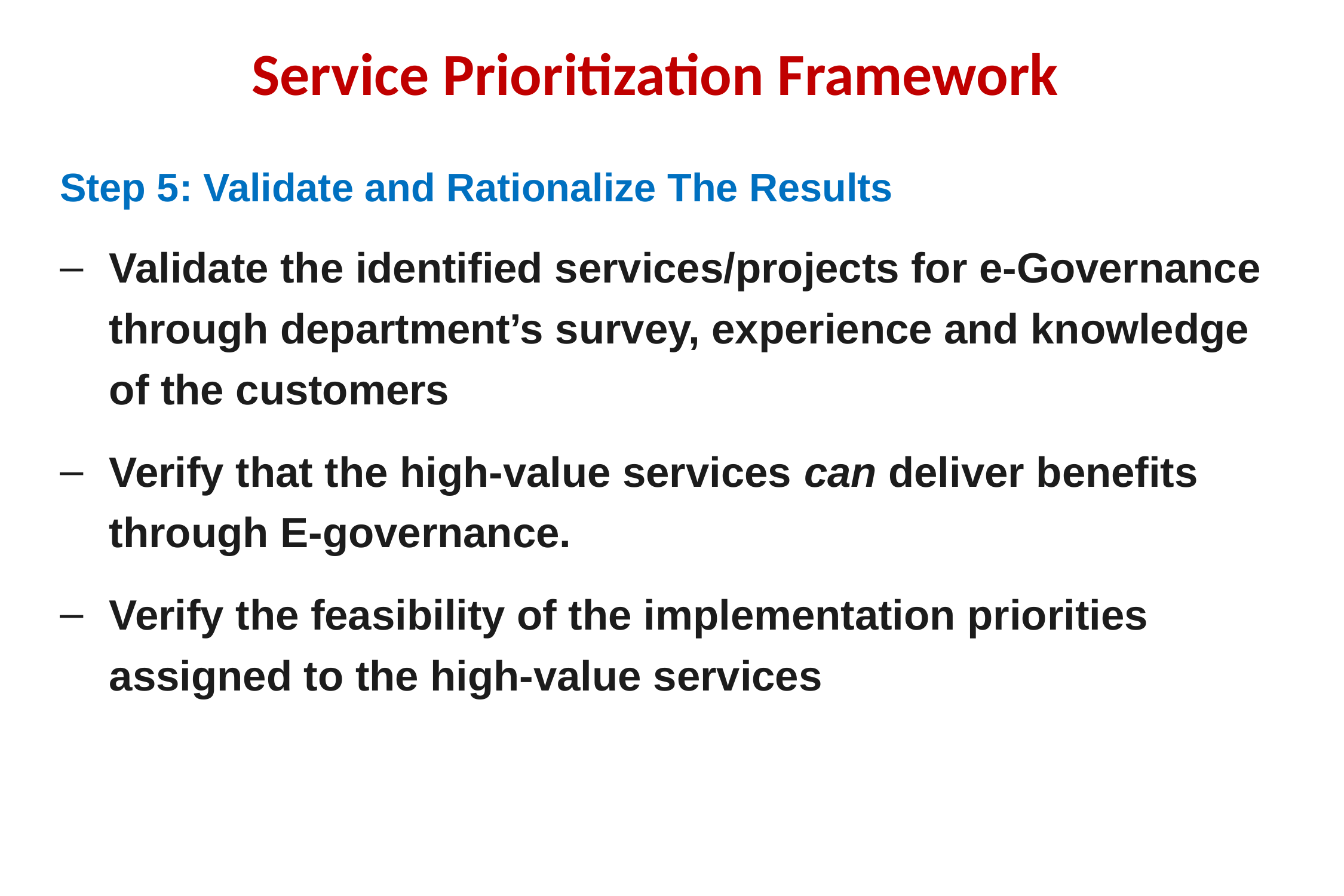

# Service Prioritization Framework
Step 5: Validate and Rationalize The Results
Validate the identified services/projects for e-Governance through department’s survey, experience and knowledge of the customers
Verify that the high-value services can deliver benefits through E-governance.
Verify the feasibility of the implementation priorities assigned to the high-value services